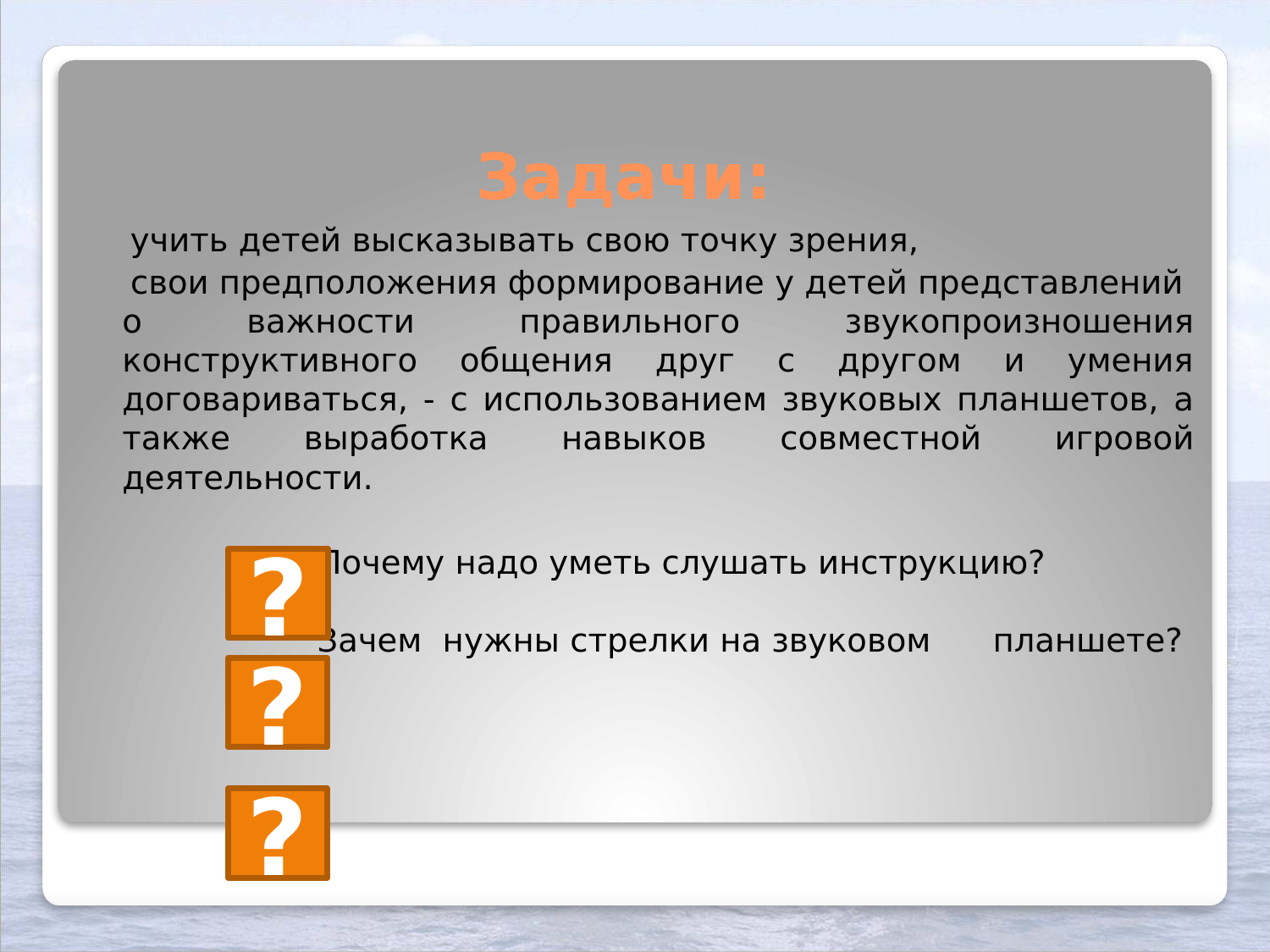

# Задачи:
    учить детей высказывать свою точку зрения,
    свои предположения формирование у детей представлений  о важности правильного звукопроизношения конструктивного общения друг с другом и умения договариваться, - с использованием звуковых планшетов, а также выработка навыков совместной игровой деятельности.

                      Почему надо уметь слушать инструкцию?
                      Зачем  нужны стрелки на звуковом      планшете?

?
?
?